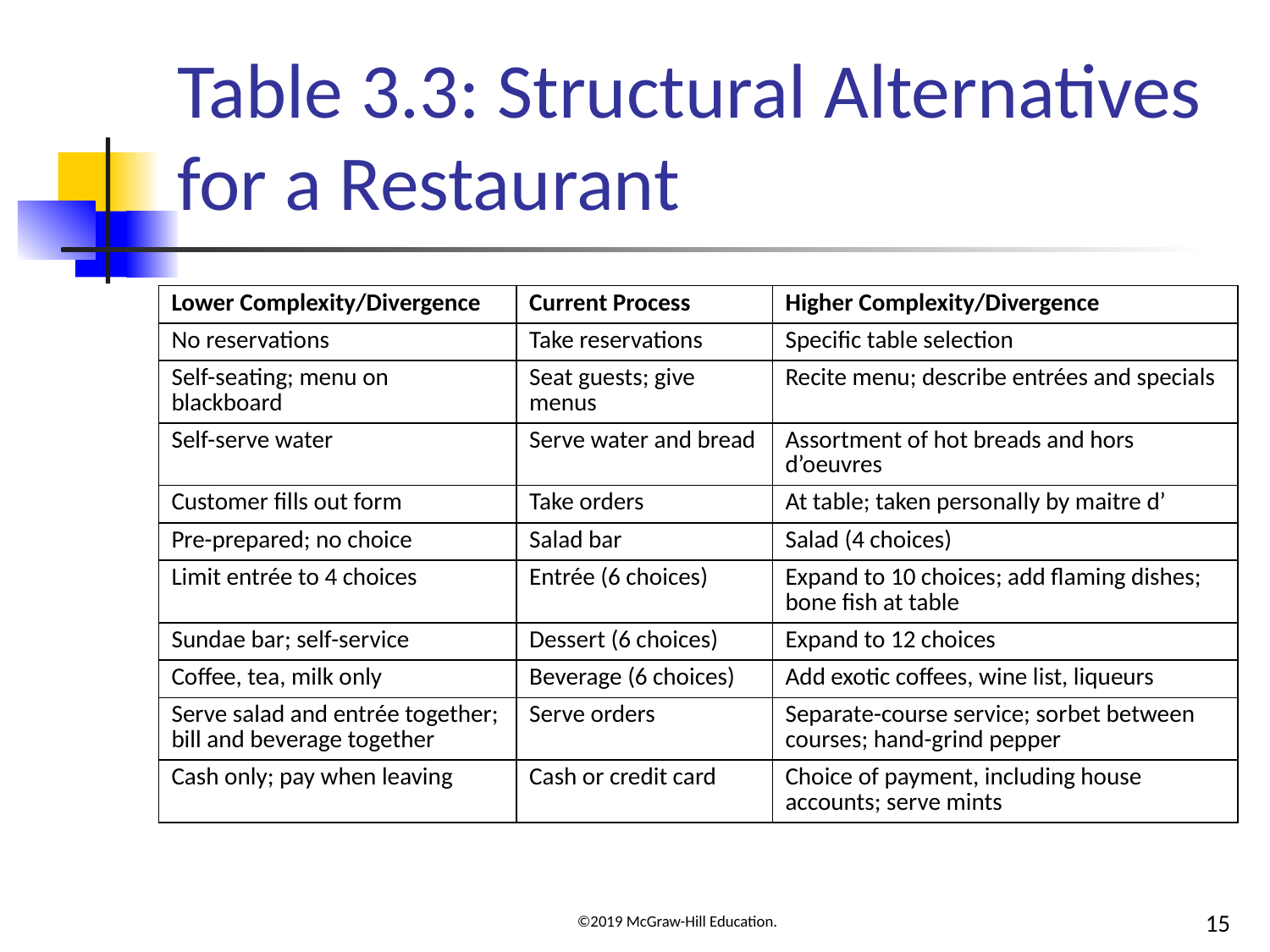

# Table 3.3: Structural Alternatives for a Restaurant
| Lower Complexity/Divergence | Current Process | Higher Complexity/Divergence |
| --- | --- | --- |
| No reservations | Take reservations | Specific table selection |
| Self-seating; menu on blackboard | Seat guests; give menus | Recite menu; describe entrées and specials |
| Self-serve water | Serve water and bread | Assortment of hot breads and hors d’oeuvres |
| Customer fills out form | Take orders | At table; taken personally by maitre d’ |
| Pre-prepared; no choice | Salad bar | Salad (4 choices) |
| Limit entrée to 4 choices | Entrée (6 choices) | Expand to 10 choices; add flaming dishes; bone fish at table |
| Sundae bar; self-service | Dessert (6 choices) | Expand to 12 choices |
| Coffee, tea, milk only | Beverage (6 choices) | Add exotic coffees, wine list, liqueurs |
| Serve salad and entrée together; bill and beverage together | Serve orders | Separate-course service; sorbet between courses; hand-grind pepper |
| Cash only; pay when leaving | Cash or credit card | Choice of payment, including house accounts; serve mints |